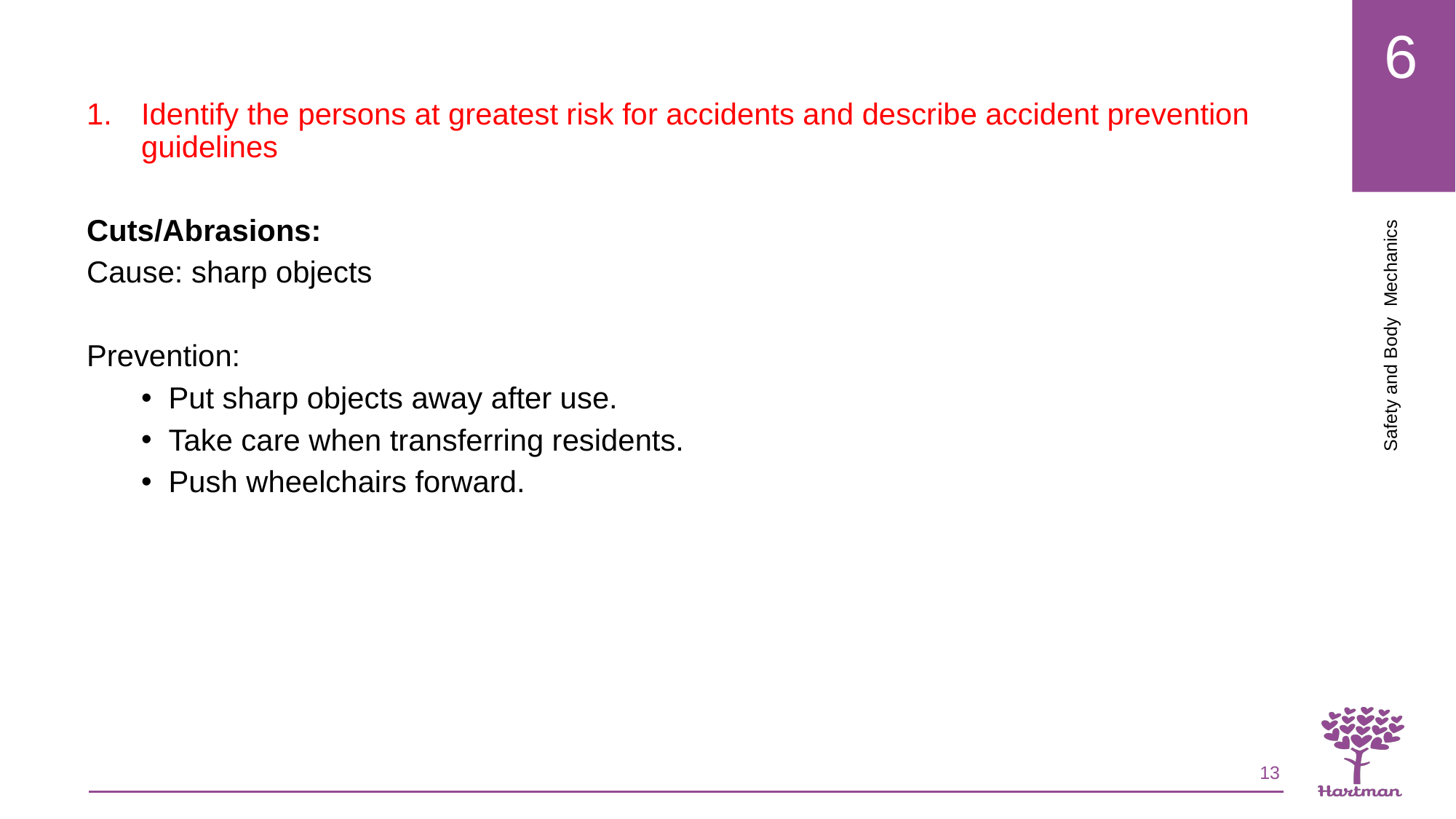

Identify the persons at greatest risk for accidents and describe accident prevention guidelines

Cuts/Abrasions:
Cause: sharp objects

Prevention:
Put sharp objects away after use.
Take care when transferring residents.
Push wheelchairs forward.

13